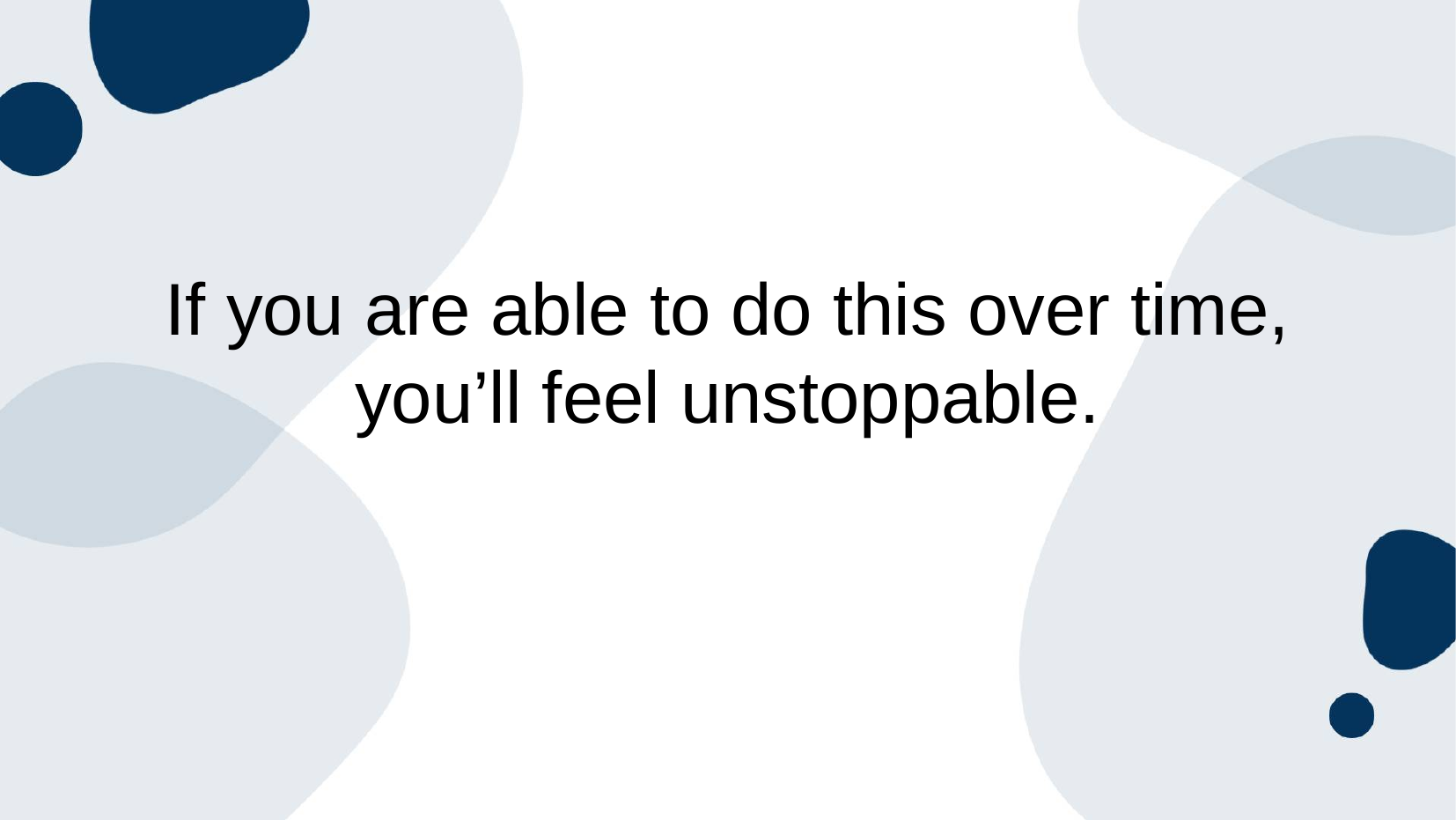

# If you are able to do this over time, you’ll feel unstoppable.